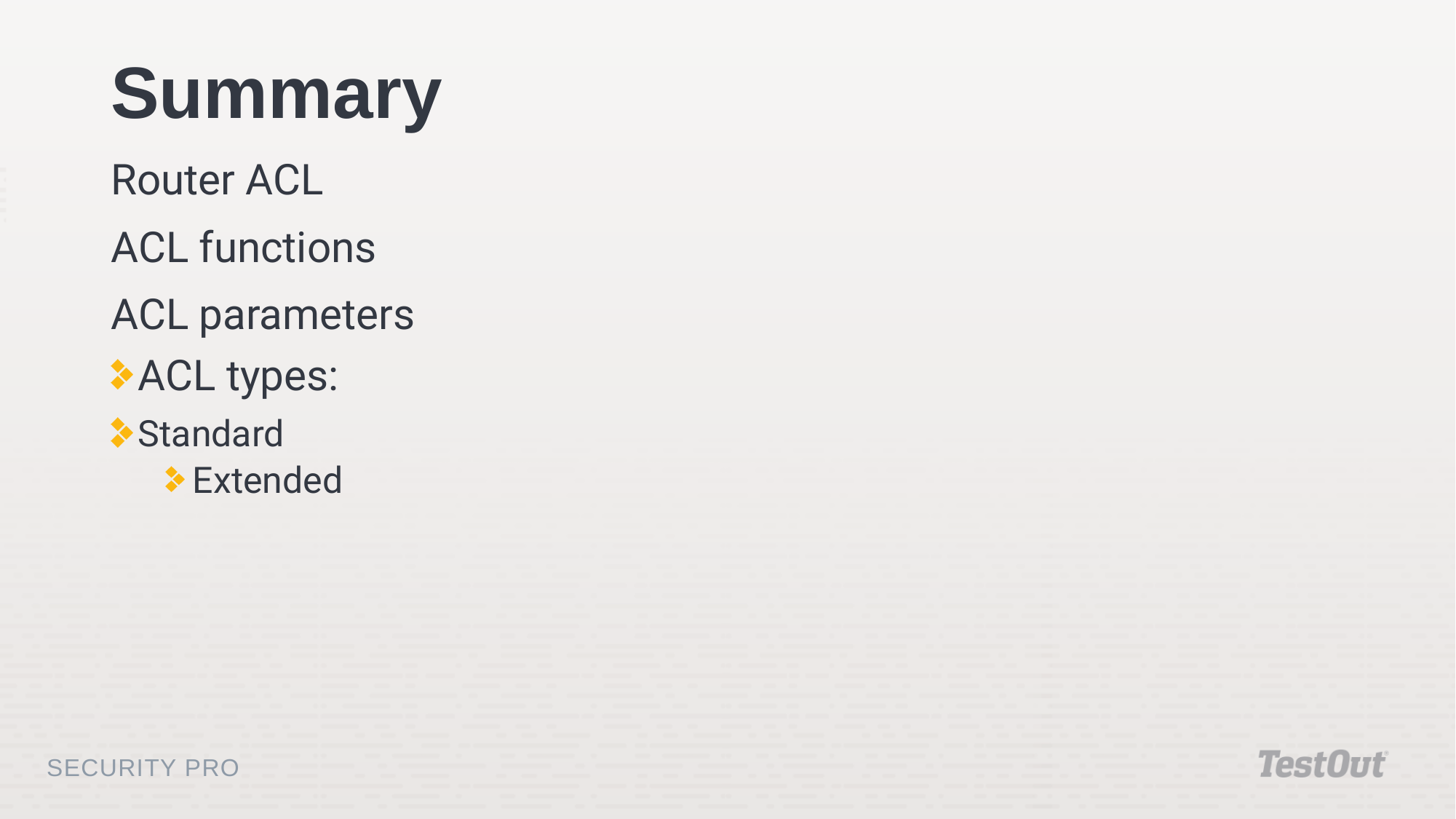

# Summary
Router ACL
ACL functions
ACL parameters
ACL types:
Standard
Extended
Security Pro